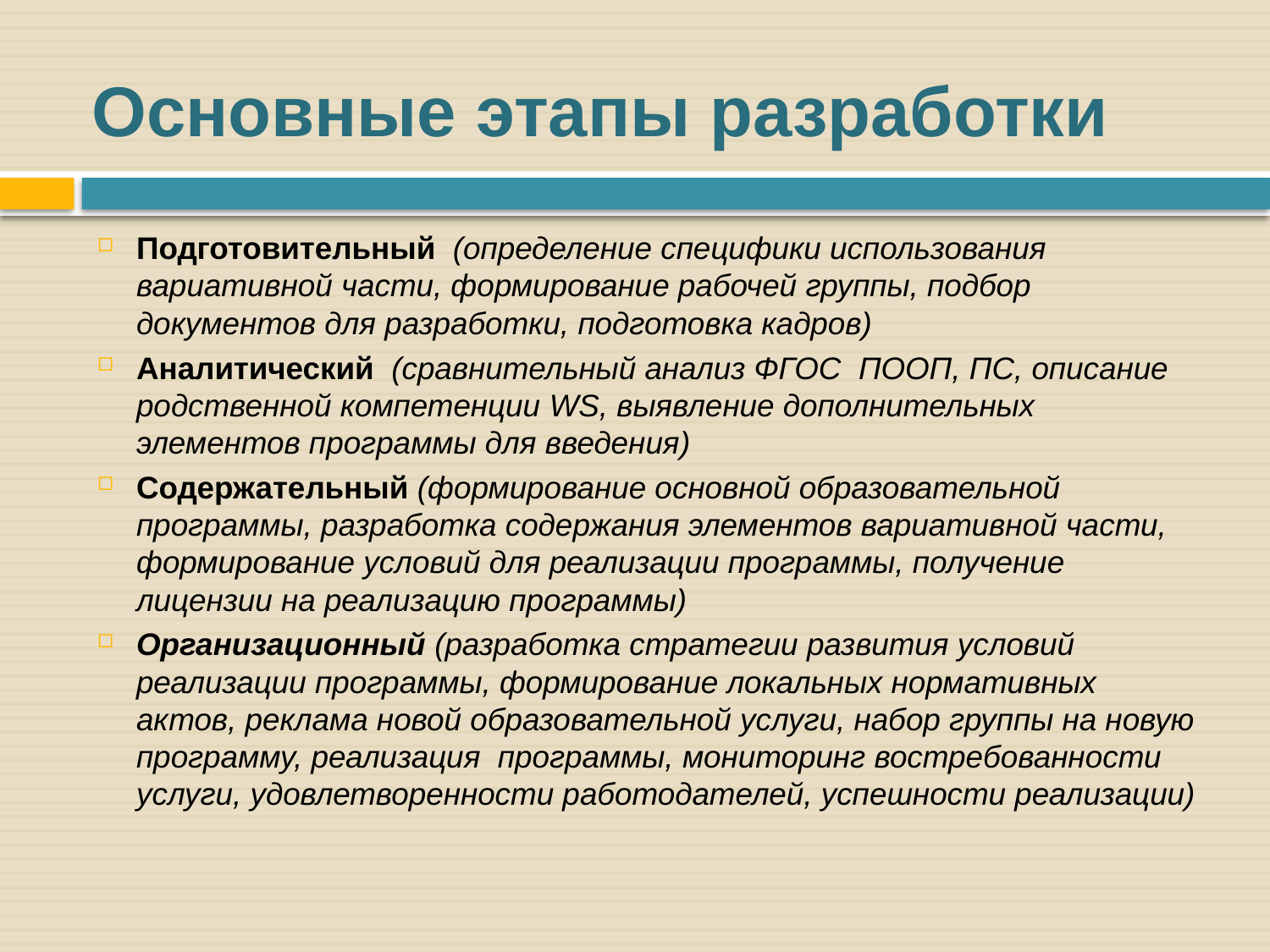

# Основные этапы разработки
Подготовительный  (определение специфики использования вариативной части, формирование рабочей группы, подбор документов для разработки, подготовка кадров)
Аналитический  (сравнительный анализ ФГОС  ПООП, ПС, описание родственной компетенции WS, выявление дополнительных элементов программы для введения)
Содержательный (формирование основной образовательной программы, разработка содержания элементов вариативной части, формирование условий для реализации программы, получение лицензии на реализацию программы)
Организационный (разработка стратегии развития условий реализации программы, формирование локальных нормативных актов, реклама новой образовательной услуги, набор группы на новую программу, реализация  программы, мониторинг востребованности услуги, удовлетворенности работодателей, успешности реализации)